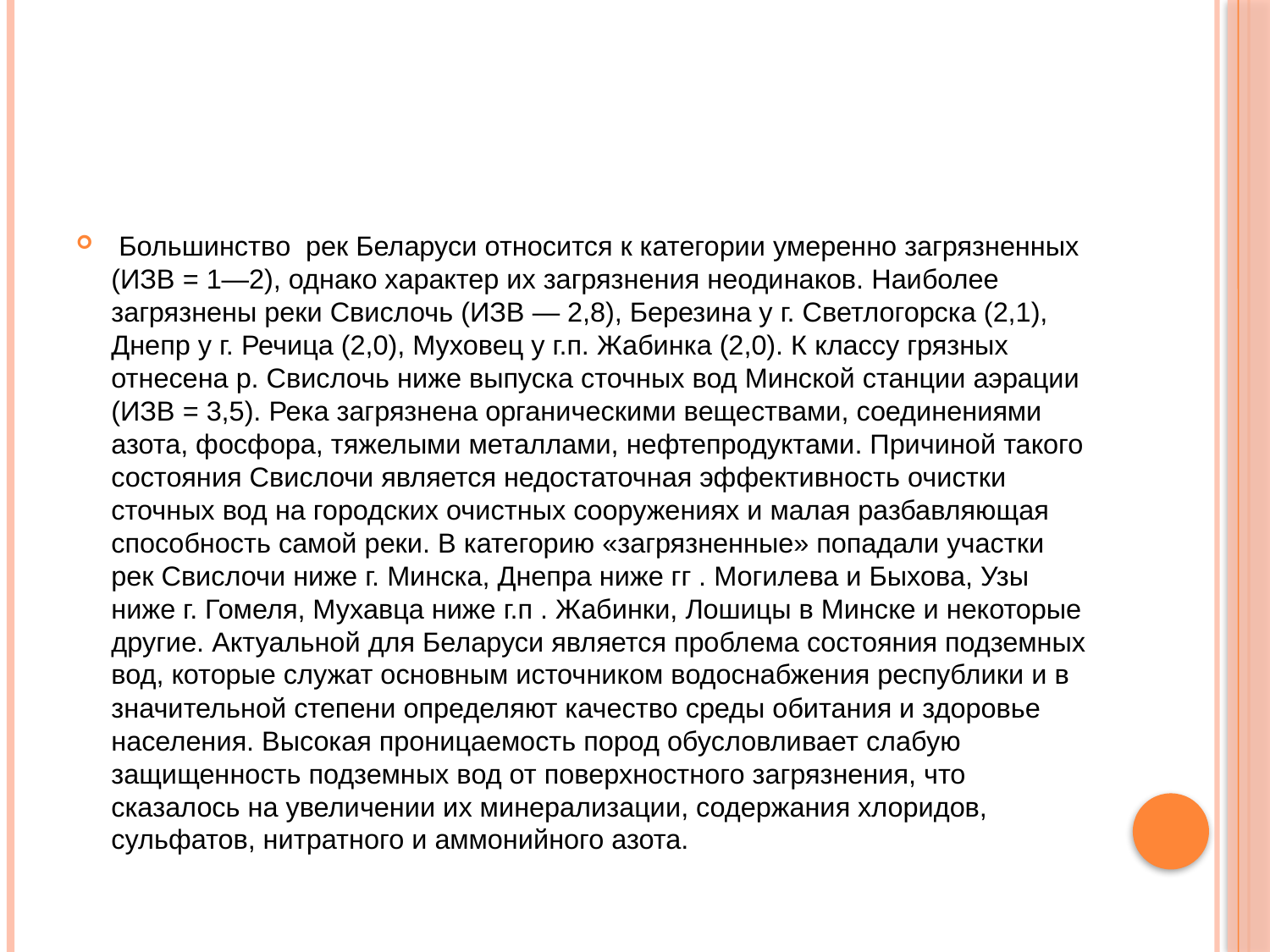

#
 Большинство  рек Беларуси относится к категории умеренно загрязненных (ИЗВ = 1—2), однако характер их загрязнения неодинаков. Наиболее загрязнены реки Свислочь (ИЗВ — 2,8), Березина у г. Светлогорска (2,1), Днепр у г. Речица (2,0), Муховец у г.п. Жабинка (2,0). К классу грязных отнесена р. Свислочь ниже выпуска сточных вод Минской станции аэрации (ИЗВ = 3,5). Река загрязнена органическими веществами, соединениями азота, фосфора, тяжелыми металлами, нефтепродуктами. Причиной такого состояния Свислочи является недостаточная эффективность очистки сточных вод на городских очистных сооружениях и малая разбавляющая способность самой реки. В категорию «загрязненные» попадали участки рек Свислочи ниже г. Минска, Днепра ниже гг . Могилева и Быхова, Узы ниже г. Гомеля, Мухавца ниже г.п . Жабинки, Лошицы в Минске и некоторые другие. Актуальной для Беларуси является проблема состояния подземных вод, которые служат основным источником водоснабжения республики и в значительной степени определяют качество среды обитания и здоровье населения. Высокая проницаемость пород обусловливает слабую защищенность подземных вод от поверхностного загрязнения, что сказалось на увеличении их минерализации, содержания хлоридов, сульфатов, нитратного и аммонийного азота.